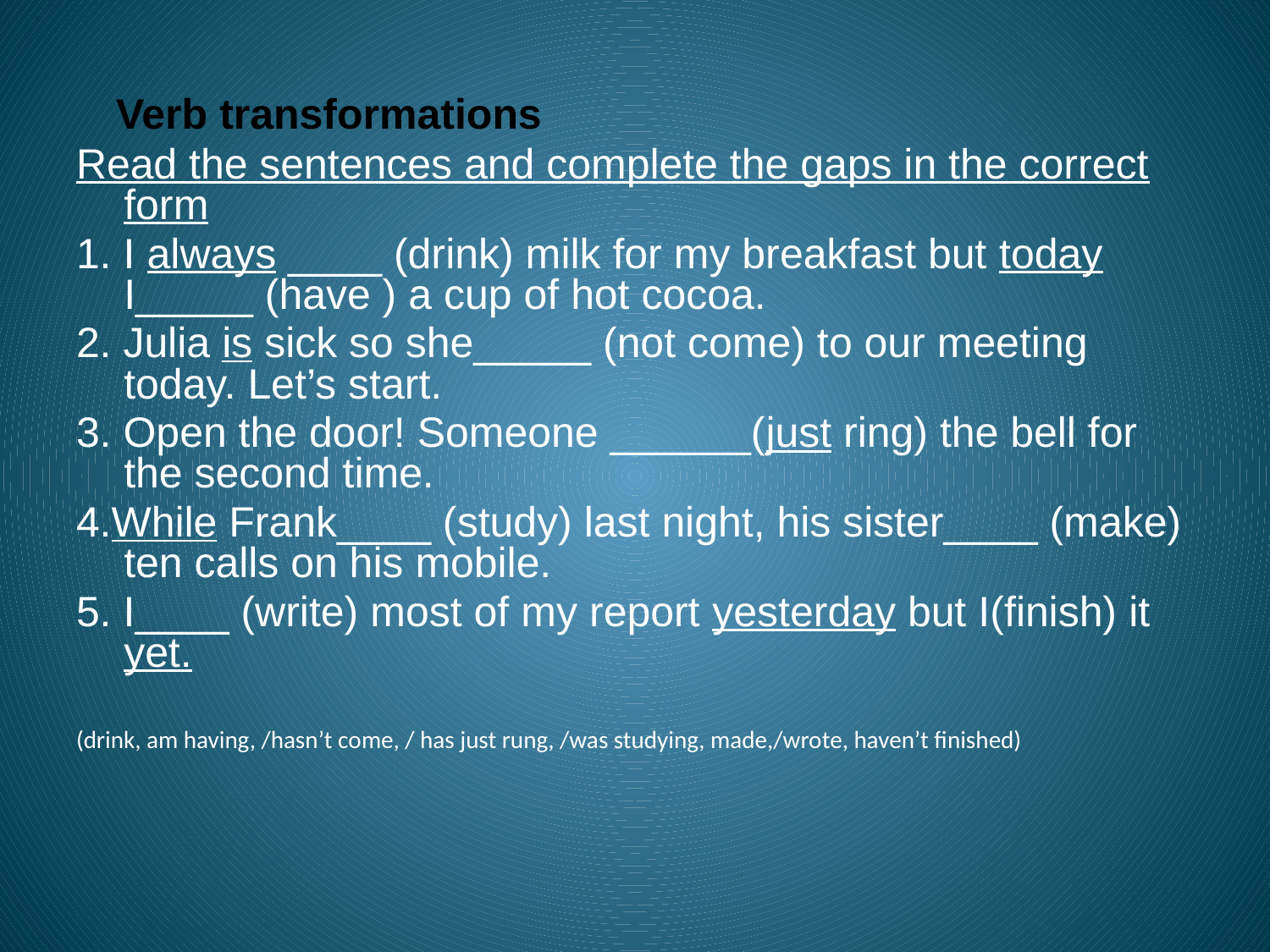

Verb transformations
Read the sentences and complete the gaps in the correct form
1. I always ____ (drink) milk for my breakfast but today I_____ (have ) a cup of hot cocoa.
2. Julia is sick so she_____ (not come) to our meeting today. Let’s start.
3. Open the door! Someone ______(just ring) the bell for the second time.
4.While Frank____ (study) last night, his sister____ (make) ten calls on his mobile.
5. I____ (write) most of my report yesterday but I(finish) it yet.

(drink, am having, /hasn’t come, / has just rung, /was studying, made,/wrote, haven’t finished)